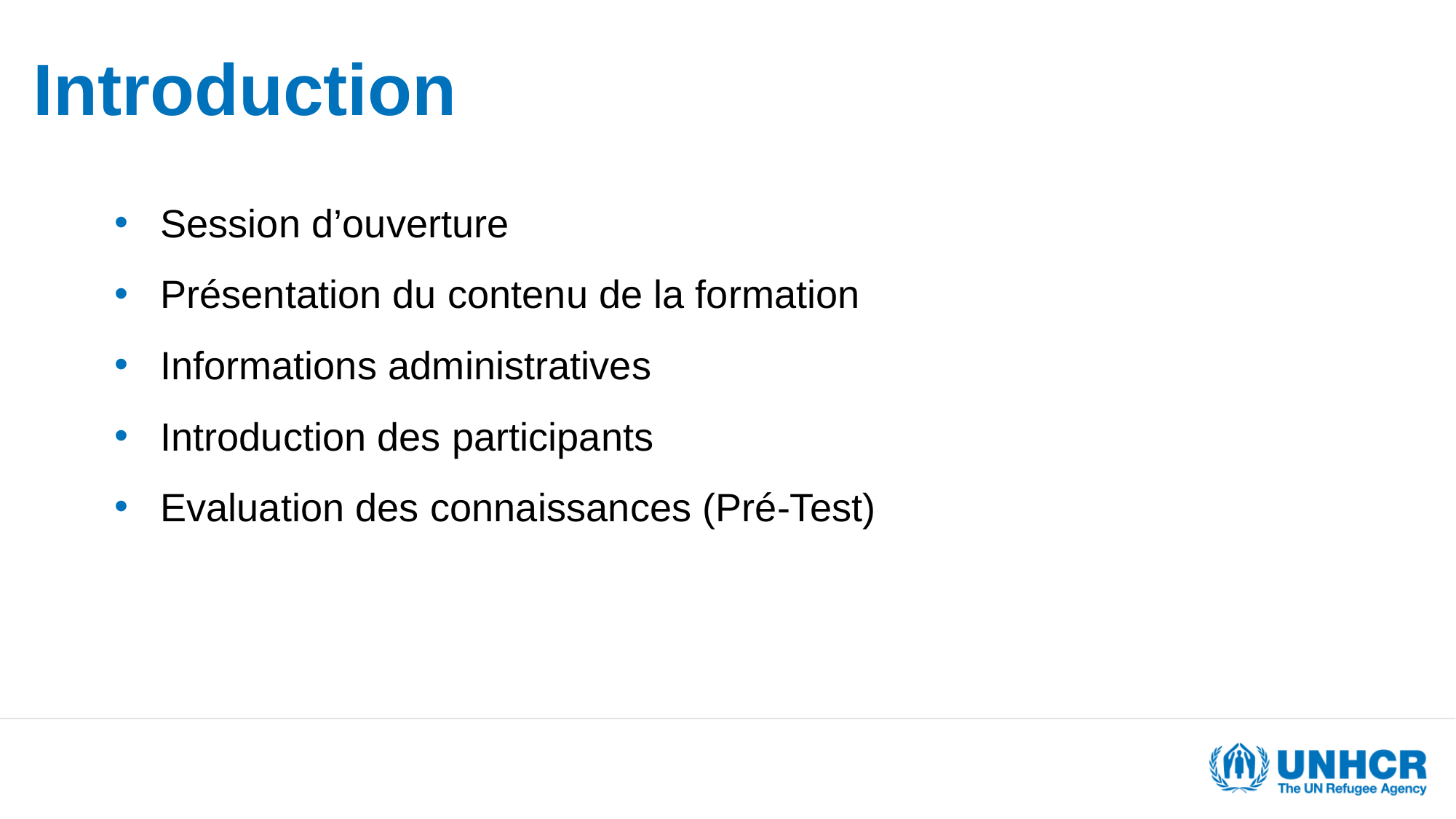

# Introduction
Session d’ouverture
Présentation du contenu de la formation
Informations administratives
Introduction des participants
Evaluation des connaissances (Pré-Test)